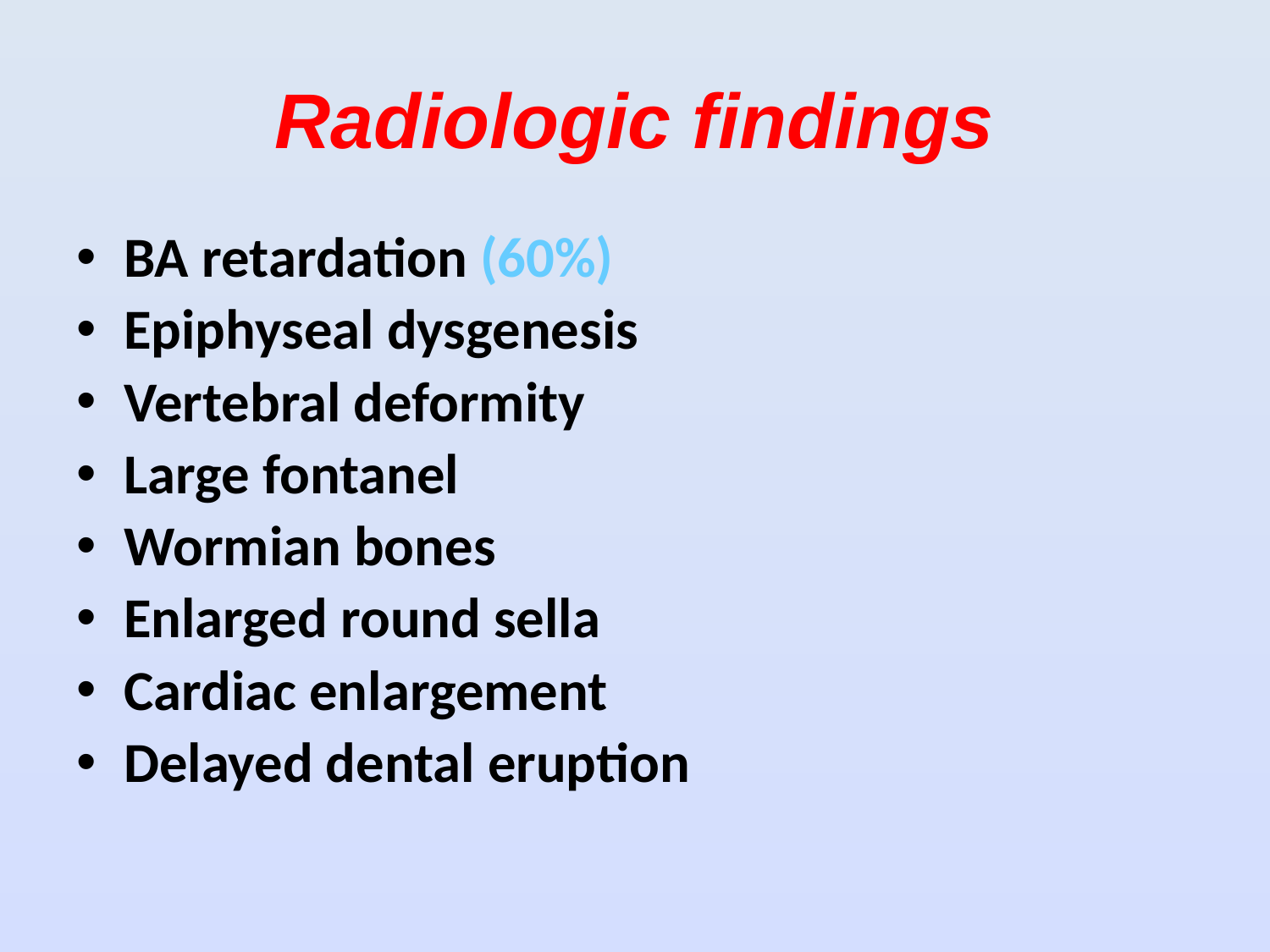

# Radiologic findings
BA retardation (60%)
Epiphyseal dysgenesis
Vertebral deformity
Large fontanel
Wormian bones
Enlarged round sella
Cardiac enlargement
Delayed dental eruption